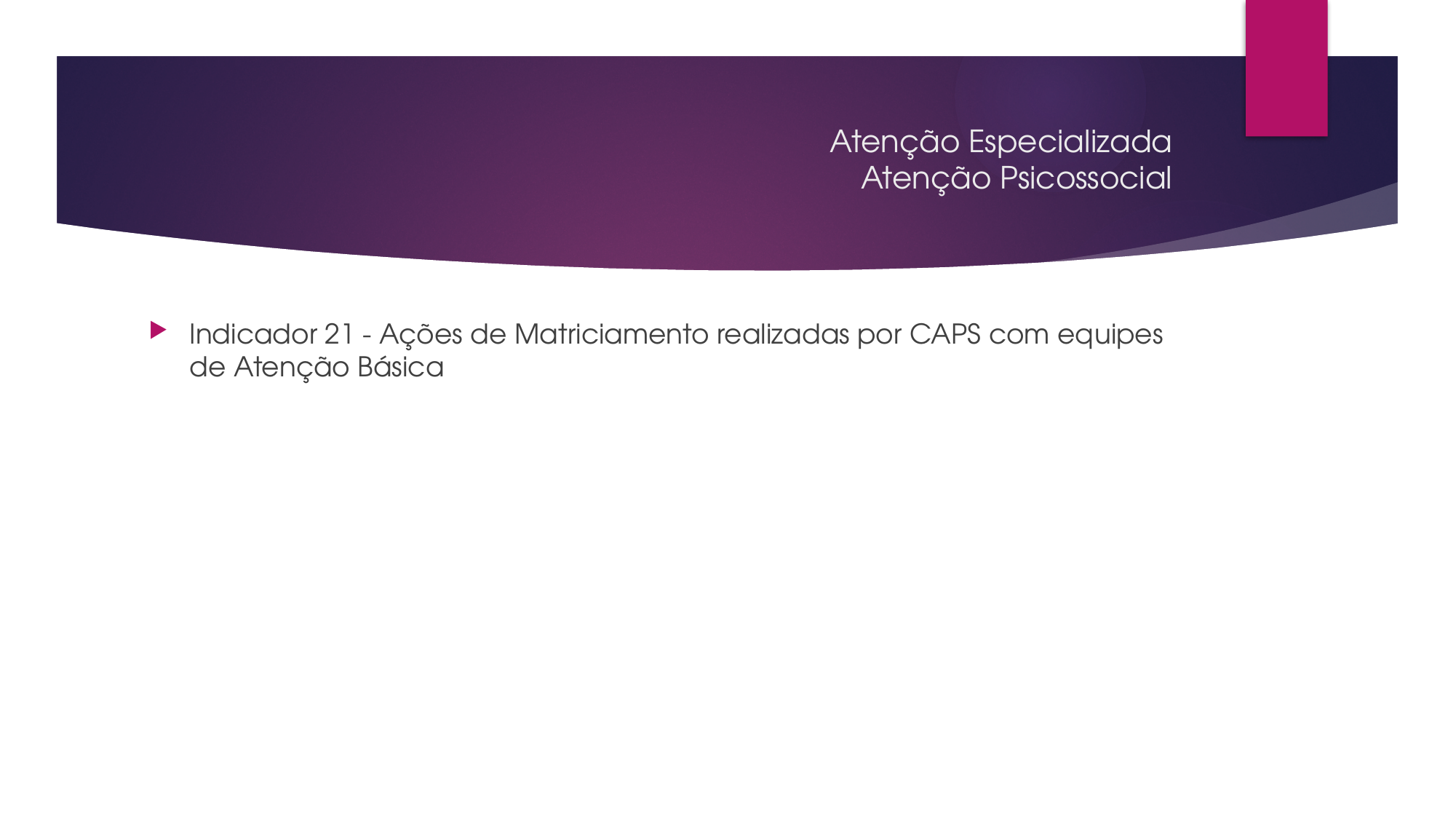

# Atenção Especializada Atenção Psicossocial
Indicador 21 - Ações de Matriciamento realizadas por CAPS com equipes de Atenção Básica